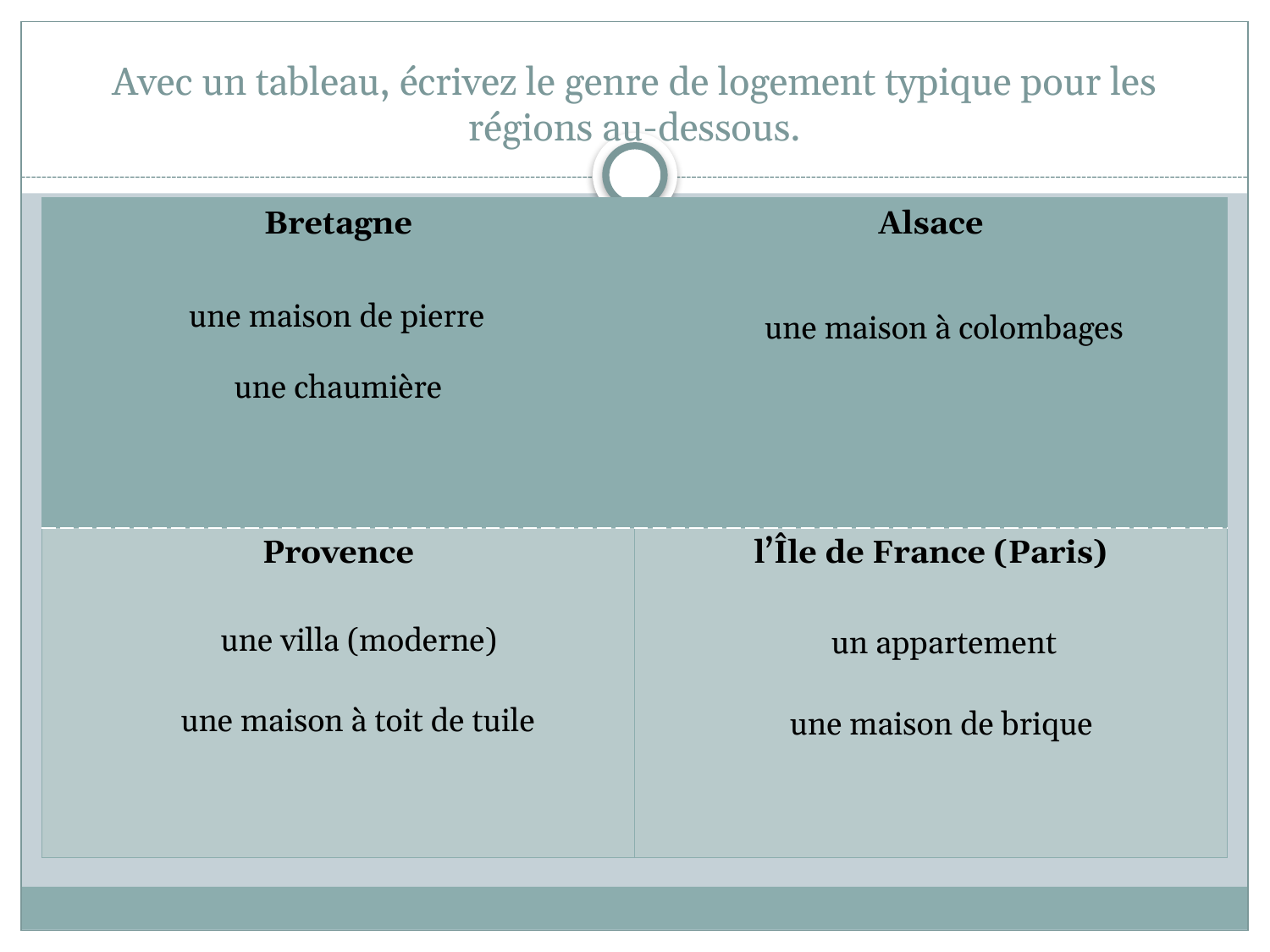

# Avec un tableau, écrivez le genre de logement typique pour les régions au-dessous.
| Bretagne | Alsace |
| --- | --- |
| Provence | l’Île de France (Paris) |
une maison de pierre
une maison à colombages
une chaumière
une villa (moderne)
un appartement
une maison à toit de tuile
une maison de brique